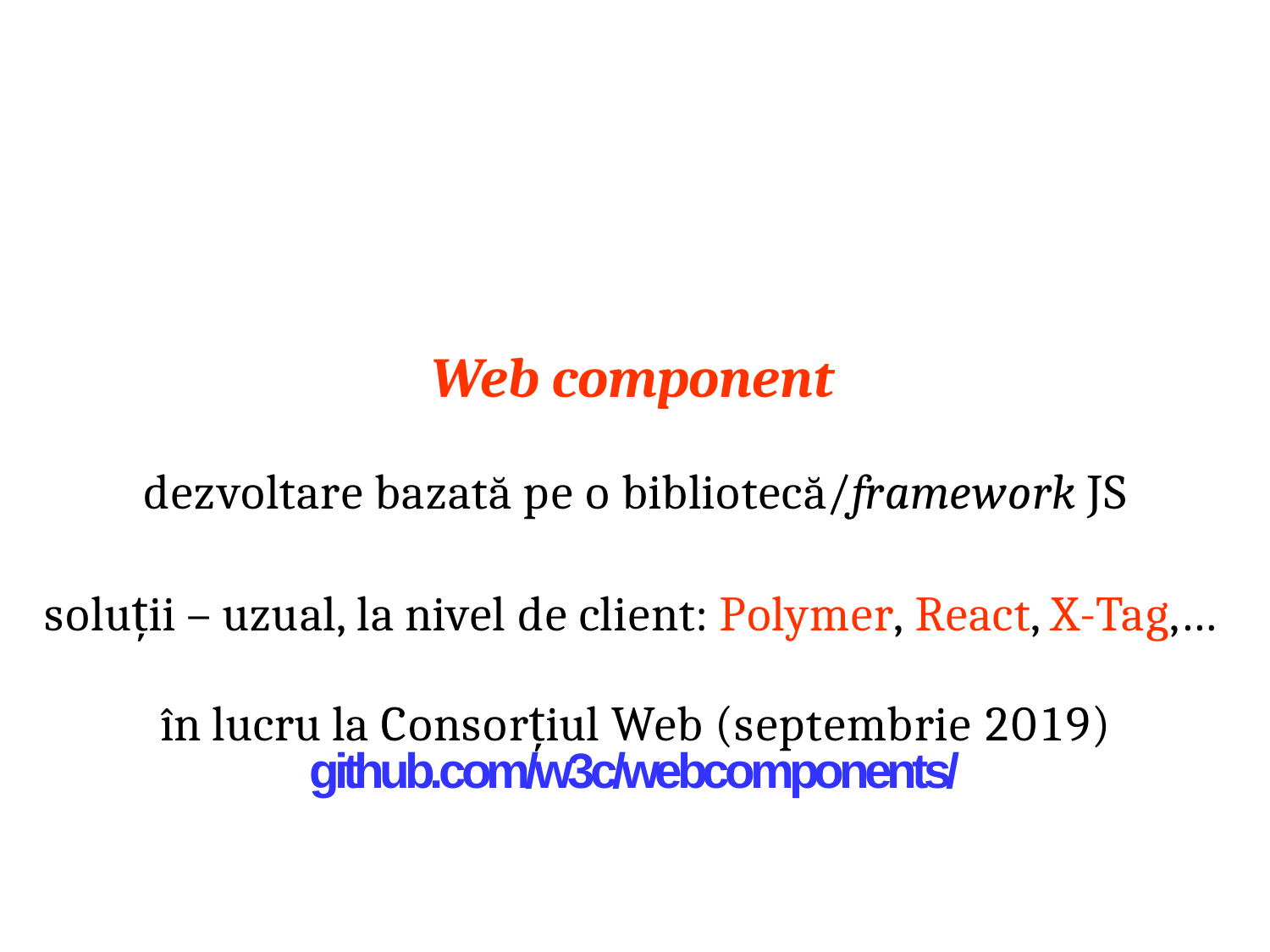

# Web component
dezvoltare bazată pe o bibliotecă/framework JS
soluții – uzual, la nivel de client: Polymer, React, X-Tag,…  în lucru la Consorțiul Web (septembrie 2019)
github.com/w3c/webcomponents/